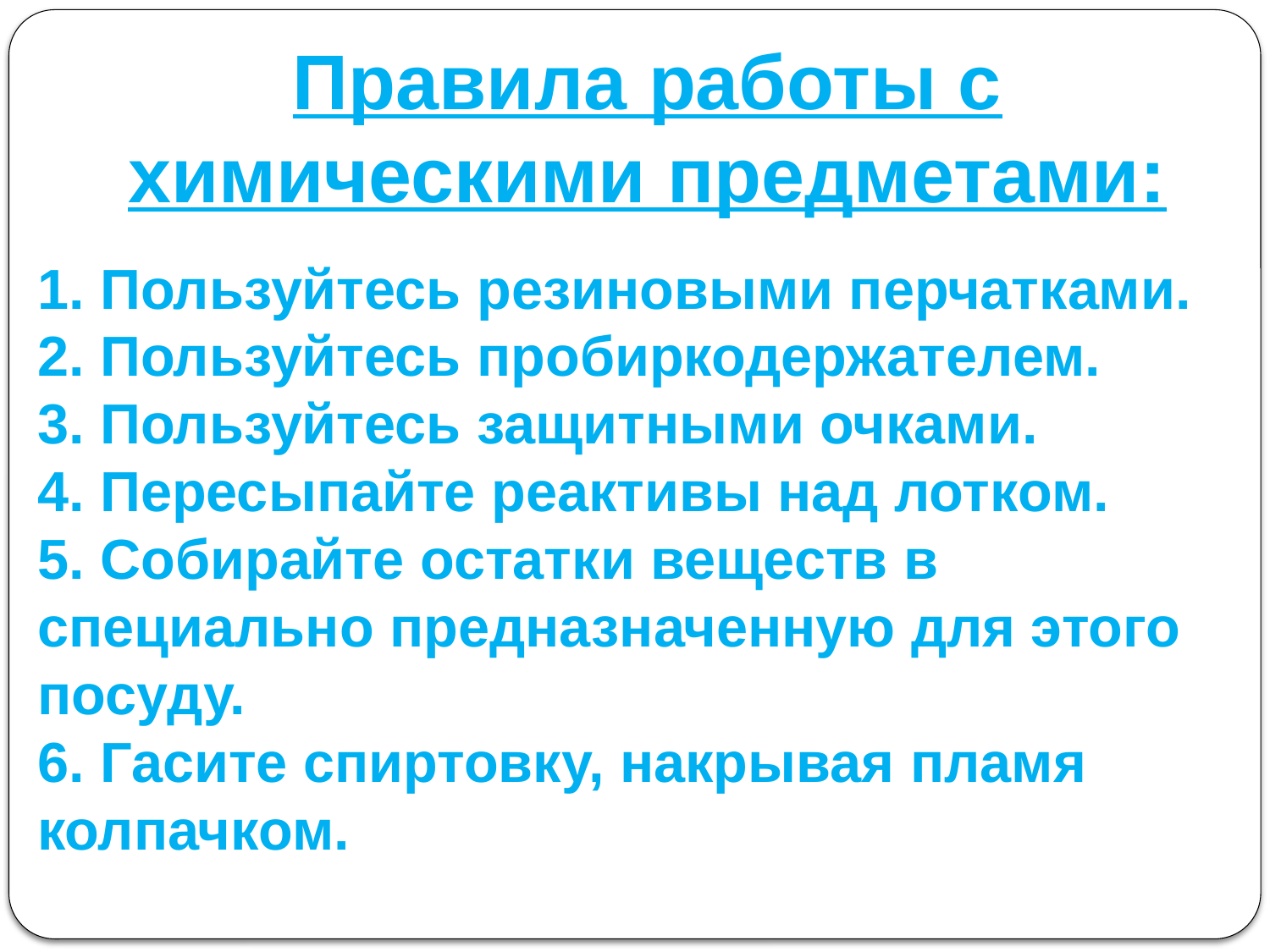

Правила работы с химическими предметами:
1. Пользуйтесь резиновыми перчатками.
2. Пользуйтесь пробиркодержателем.
3. Пользуйтесь защитными очками.
4. Пересыпайте реактивы над лотком.
5. Собирайте остатки веществ в специально предназначенную для этого посуду.
6. Гасите спиртовку, накрывая пламя колпачком.